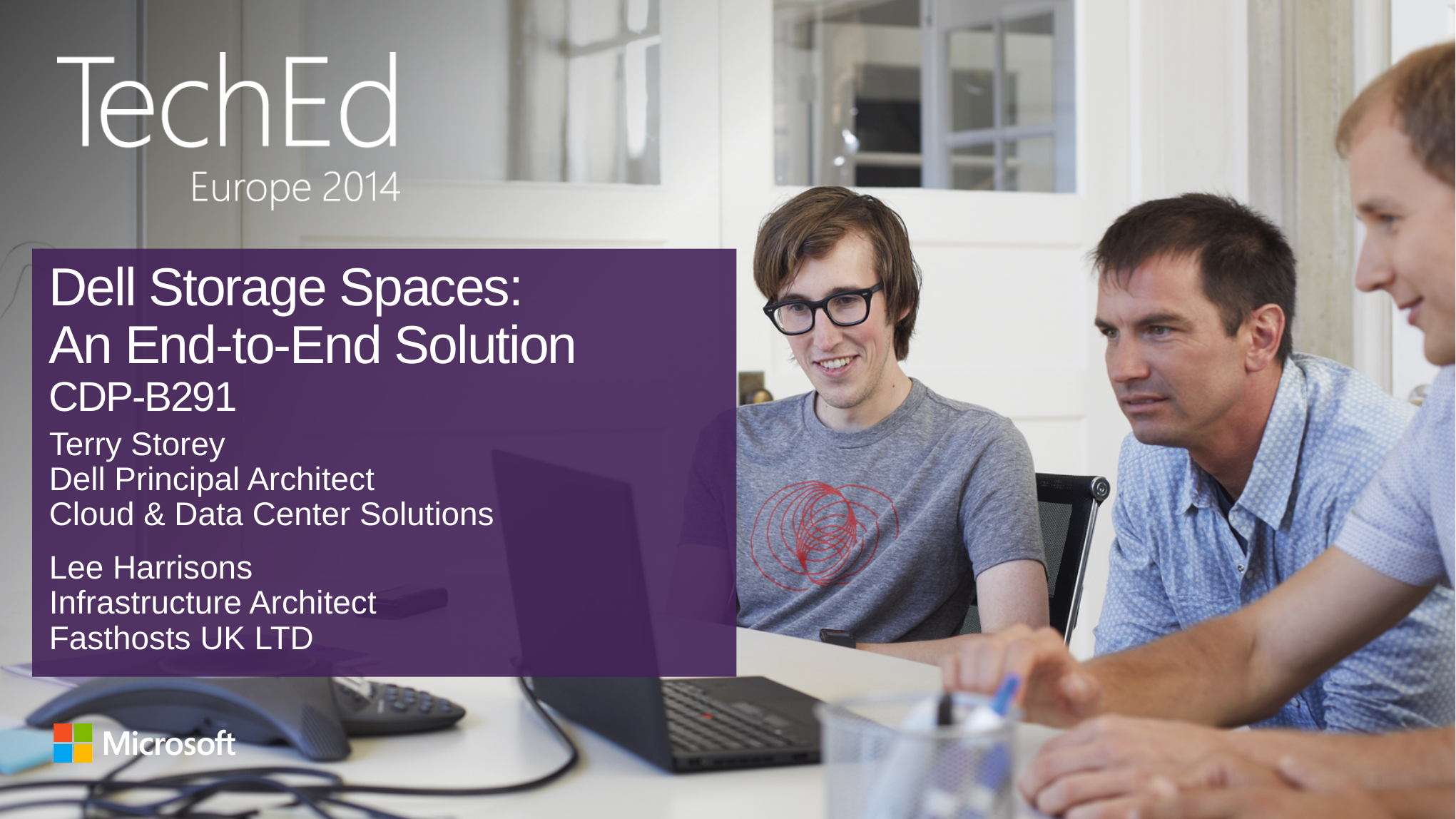

# Dell Storage Spaces: An End-to-End Solution CDP-B291

Terry Storey
Dell Principal Architect
Cloud & Data Center Solutions
Lee Harrisons
Infrastructure Architect
Fasthosts UK LTD